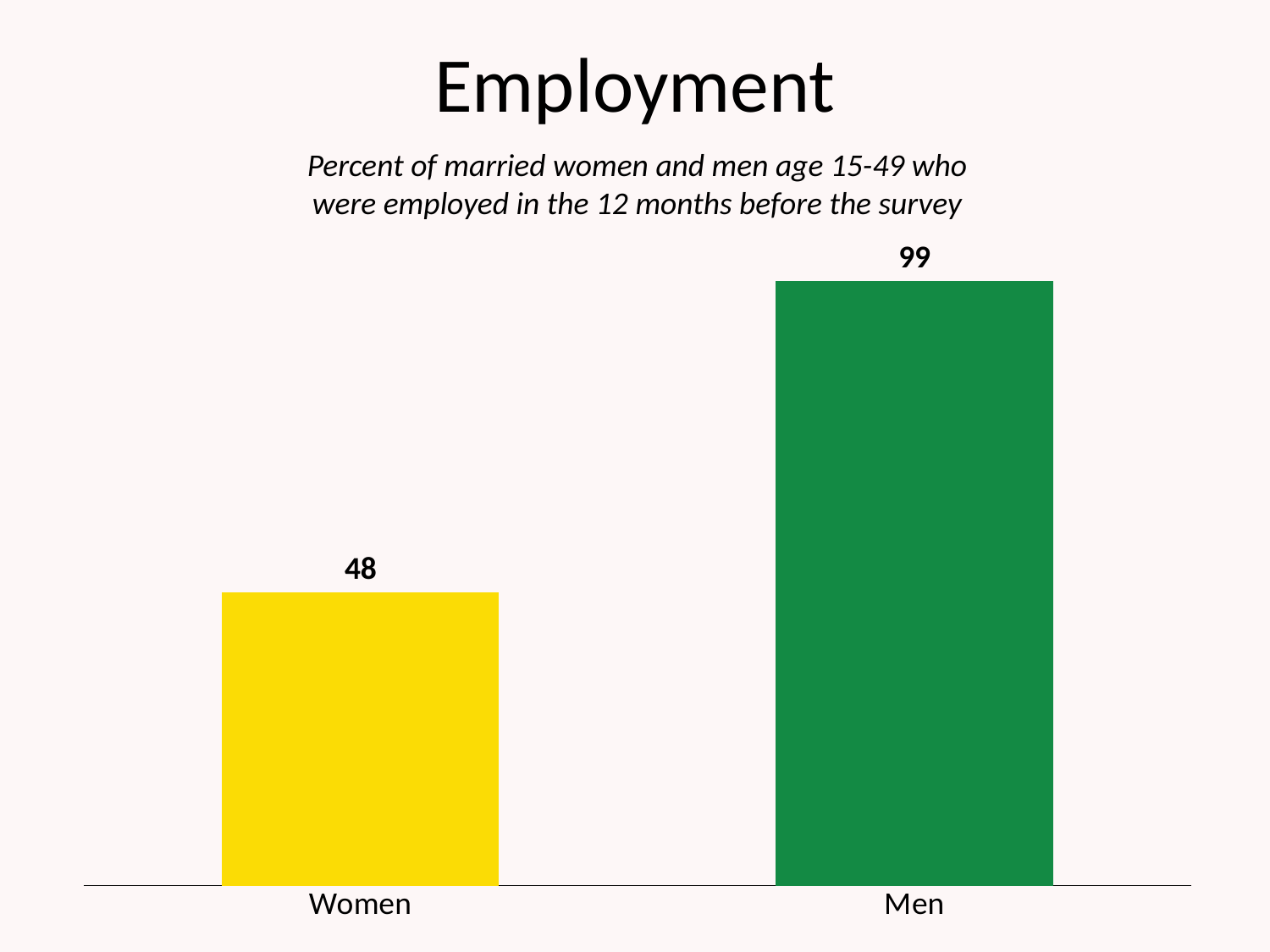

# Employment
Percent of married women and men age 15-49 who
were employed in the 12 months before the survey

### Chart

| Category | Series 1 |
|---|---|
| Women | 48.0 |
| Men | 99.0 |